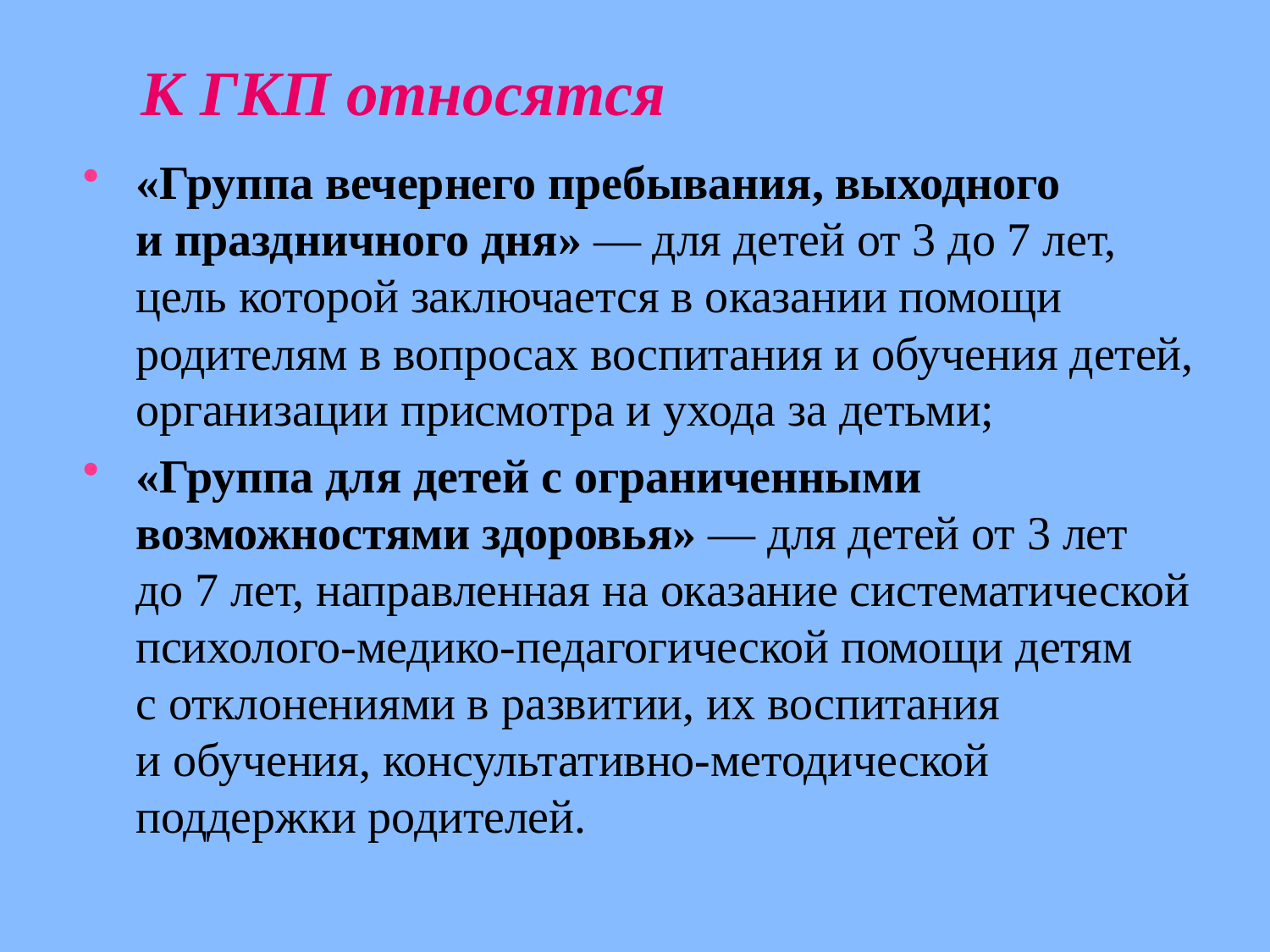

# К ГКП относятся
«Группа вечернего пребывания, выходного и праздничного дня» — для детей от 3 до 7 лет, цель которой заключается в оказании помощи родителям в вопросах воспитания и обучения детей, организации присмотра и ухода за детьми;
«Группа для детей с ограниченными возможностями здоровья» — для детей от 3 лет до 7 лет, направленная на оказание систематической психолого-медико-педагогической помощи детям с отклонениями в развитии, их воспитания и обучения, консультативно-методической поддержки родителей.